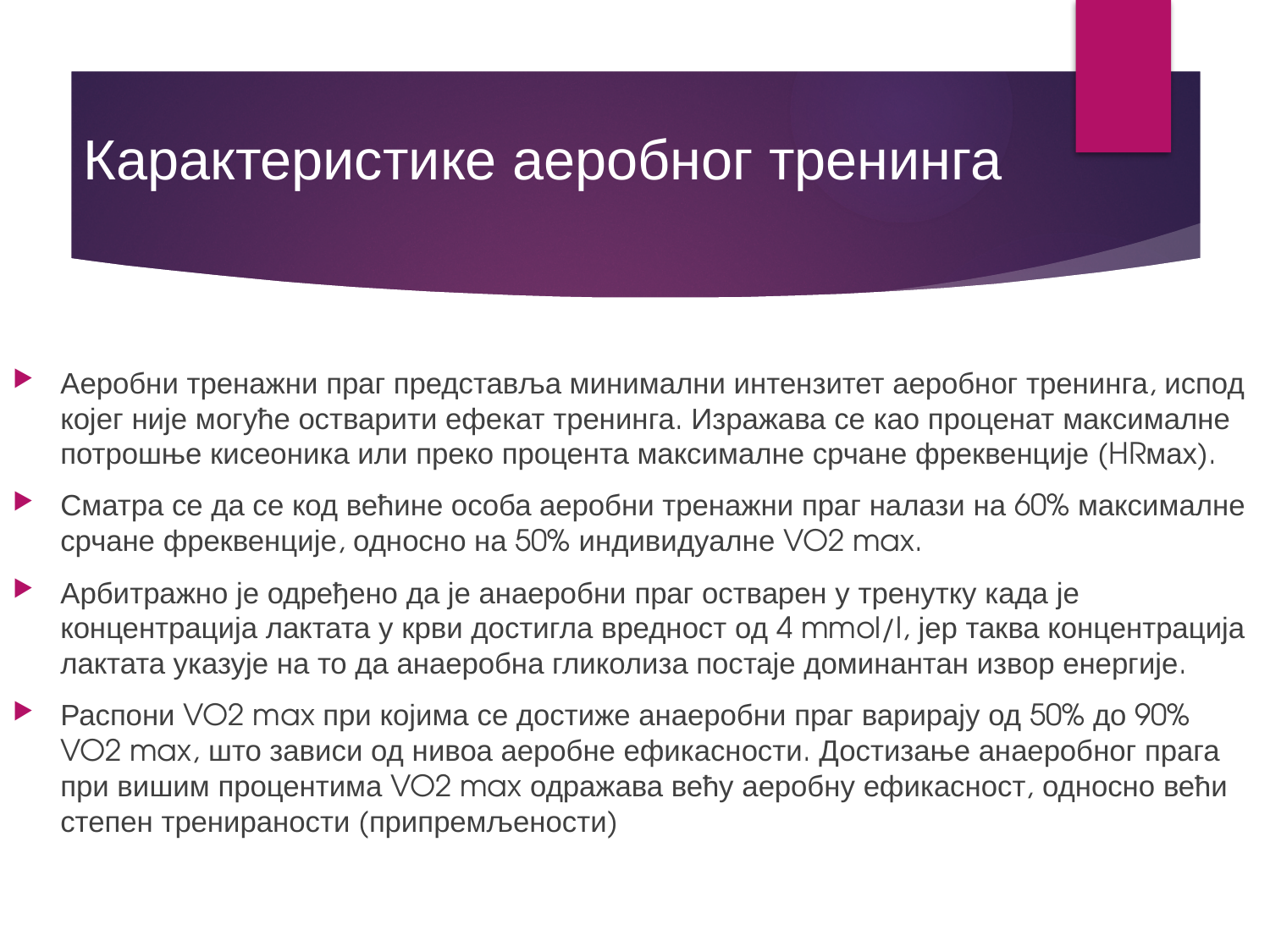

# Карактеристике аеробног тренинга

Аеробни тренажни праг представља минимални интензитет аеробног тренинга, испод којег није могуће остварити ефекат тренинга. Изражава се као проценат максималне потрошње кисеоника или преко процента максималне срчане фреквенције (HRмах).
Сматра се да се код већине особа аеробни тренажни праг налази на 60% максималне срчане фреквенције, односно на 50% индивидуалне VO2 max.
Арбитражно је одређено да је анаеробни праг остварен у тренутку када је концентрација лактата у крви достигла вредност од 4 mmol/l, јер таква концентрација лактата указује на то да анаеробна гликолиза постаје доминантан извор енергије.
Распони VO2 max при којима се достиже анаеробни праг варирају од 50% до 90% VO2 max, што зависи од нивоа аеробне ефикасности. Достизање анаеробног прага при вишим процентима VO2 max одражава већу аеробну ефикасност, односно већи степен тренираности (припремљености)